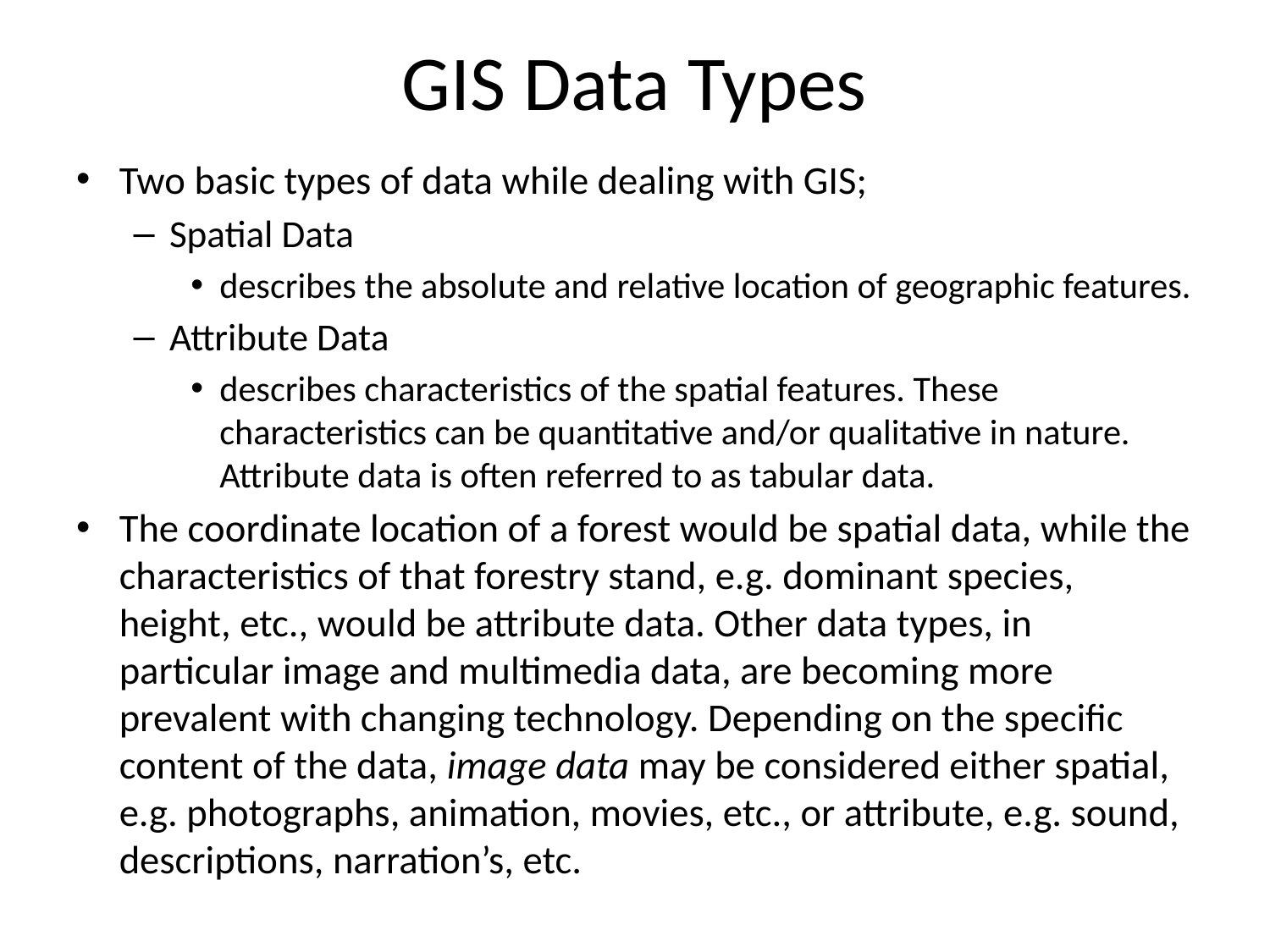

# GIS Data Types
Two basic types of data while dealing with GIS;
Spatial Data
describes the absolute and relative location of geographic features.
Attribute Data
describes characteristics of the spatial features. These characteristics can be quantitative and/or qualitative in nature. Attribute data is often referred to as tabular data.
The coordinate location of a forest would be spatial data, while the characteristics of that forestry stand, e.g. dominant species, height, etc., would be attribute data. Other data types, in particular image and multimedia data, are becoming more prevalent with changing technology. Depending on the specific content of the data, image data may be considered either spatial, e.g. photographs, animation, movies, etc., or attribute, e.g. sound, descriptions, narration’s, etc.